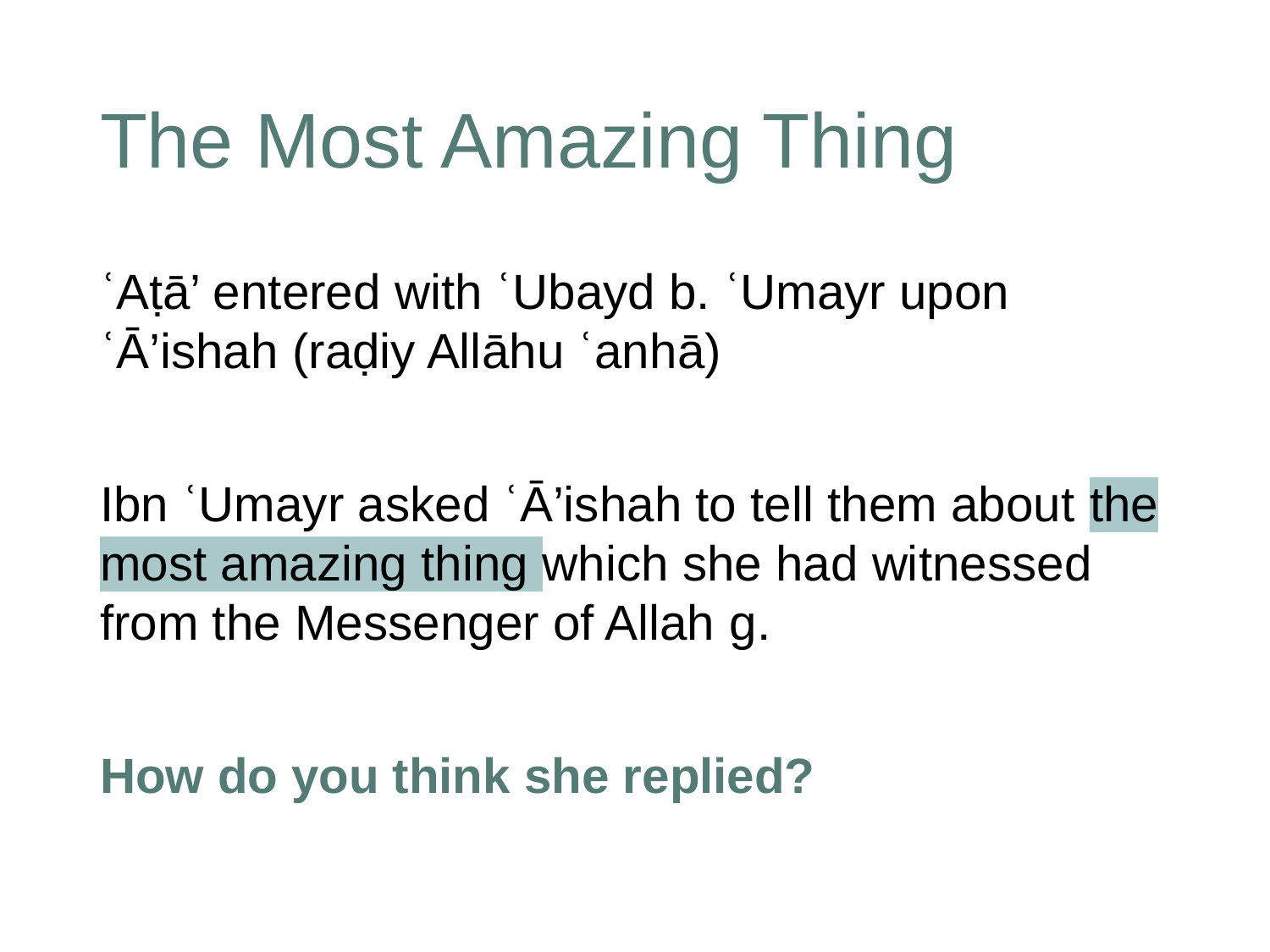

# The Most Amazing Thing
ʿAṭā’ entered with ʿUbayd b. ʿUmayr upon ʿĀ’ishah (raḍiy Allāhu ʿanhā)

Ibn ʿUmayr asked ʿĀ’ishah to tell them about the most amazing thing which she had witnessed from the Messenger of Allah g.

How do you think she replied?